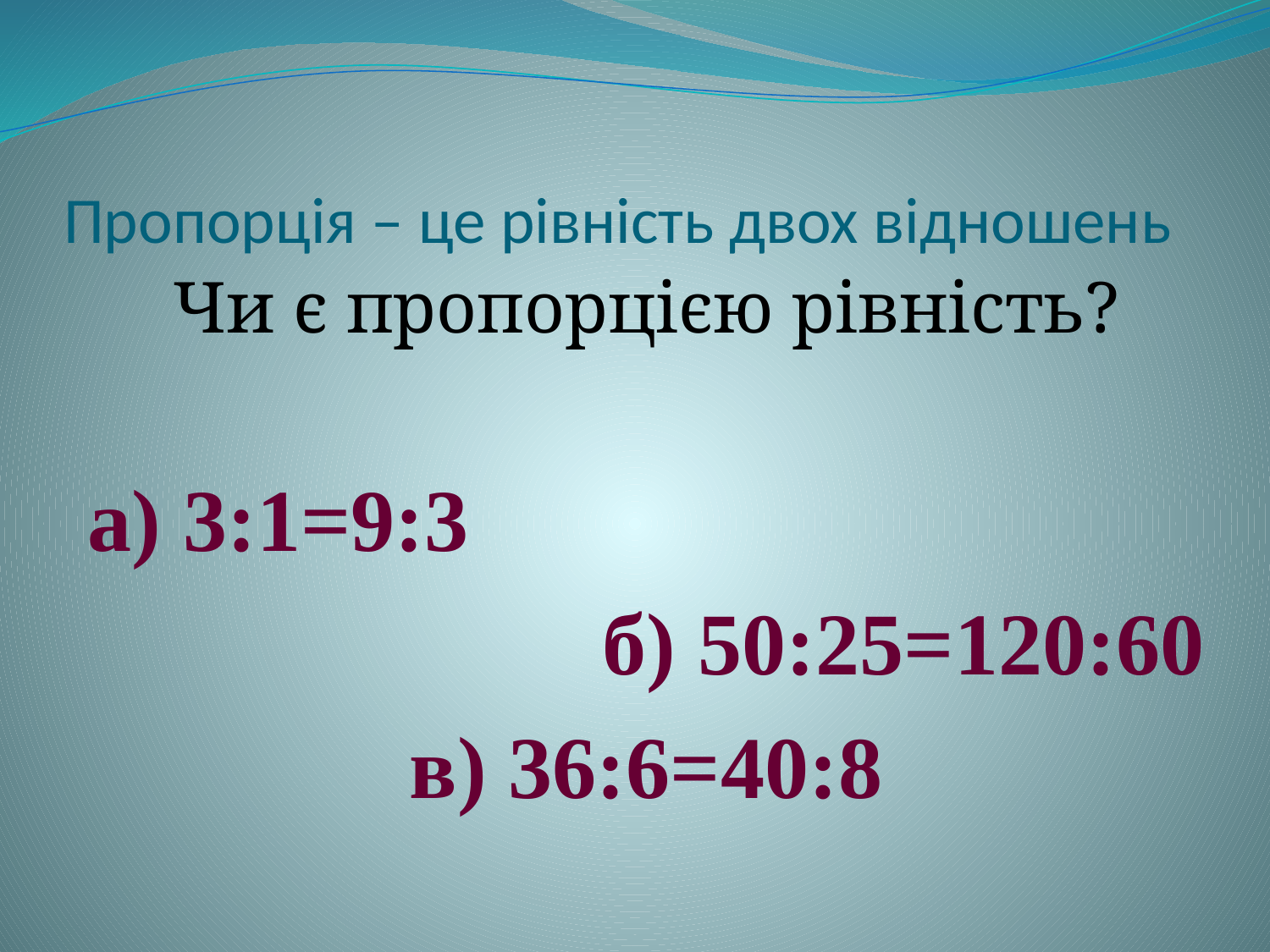

# Пропорція – це рівність двох відношень
Чи є пропорцією рівність?

а) 3:1=9:3
б) 50:25=120:60
в) 36:6=40:8